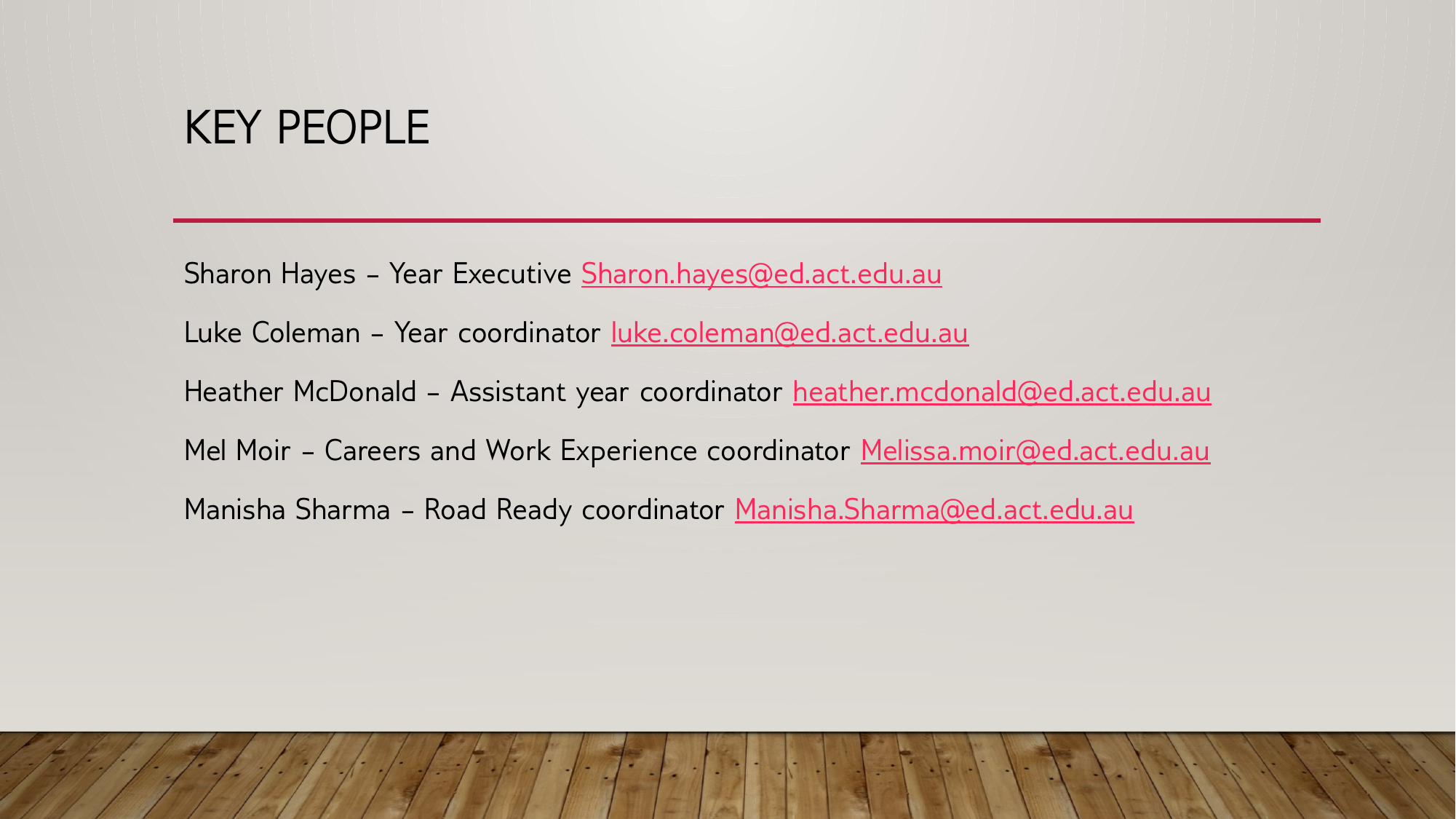

# Key people
Sharon Hayes – Year Executive Sharon.hayes@ed.act.edu.au
Luke Coleman – Year coordinator luke.coleman@ed.act.edu.au
Heather McDonald – Assistant year coordinator heather.mcdonald@ed.act.edu.au
Mel Moir – Careers and Work Experience coordinator Melissa.moir@ed.act.edu.au
Manisha Sharma – Road Ready coordinator Manisha.Sharma@ed.act.edu.au